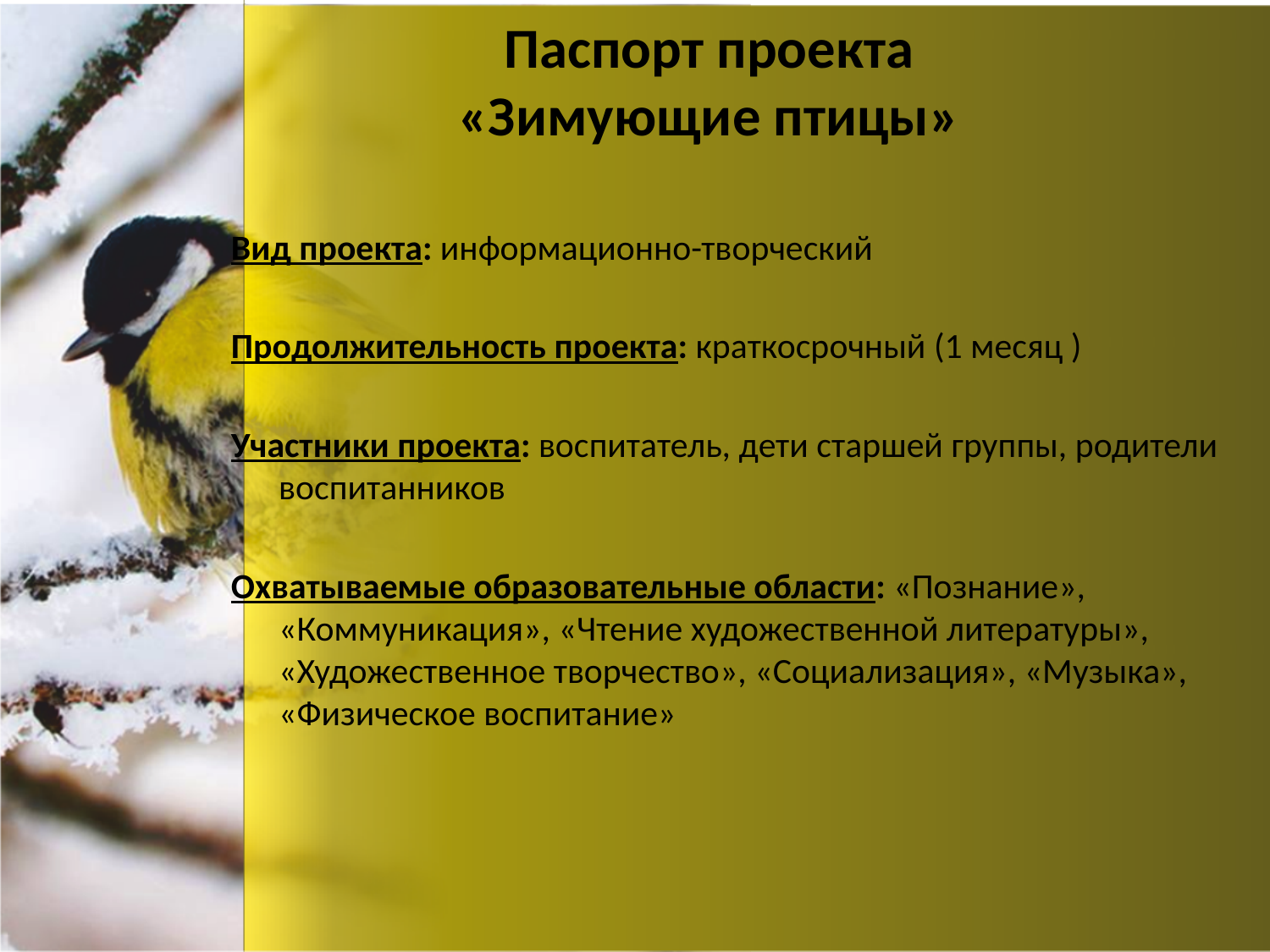

# Паспорт проекта «Зимующие птицы»
Вид проекта: информационно-творческий

Продолжительность проекта: краткосрочный (1 месяц )

Участники проекта: воспитатель, дети старшей группы, родители воспитанников

Охватываемые образовательные области: «Познание», «Коммуникация», «Чтение художественной литературы», «Художественное творчество», «Социализация», «Музыка», «Физическое воспитание»